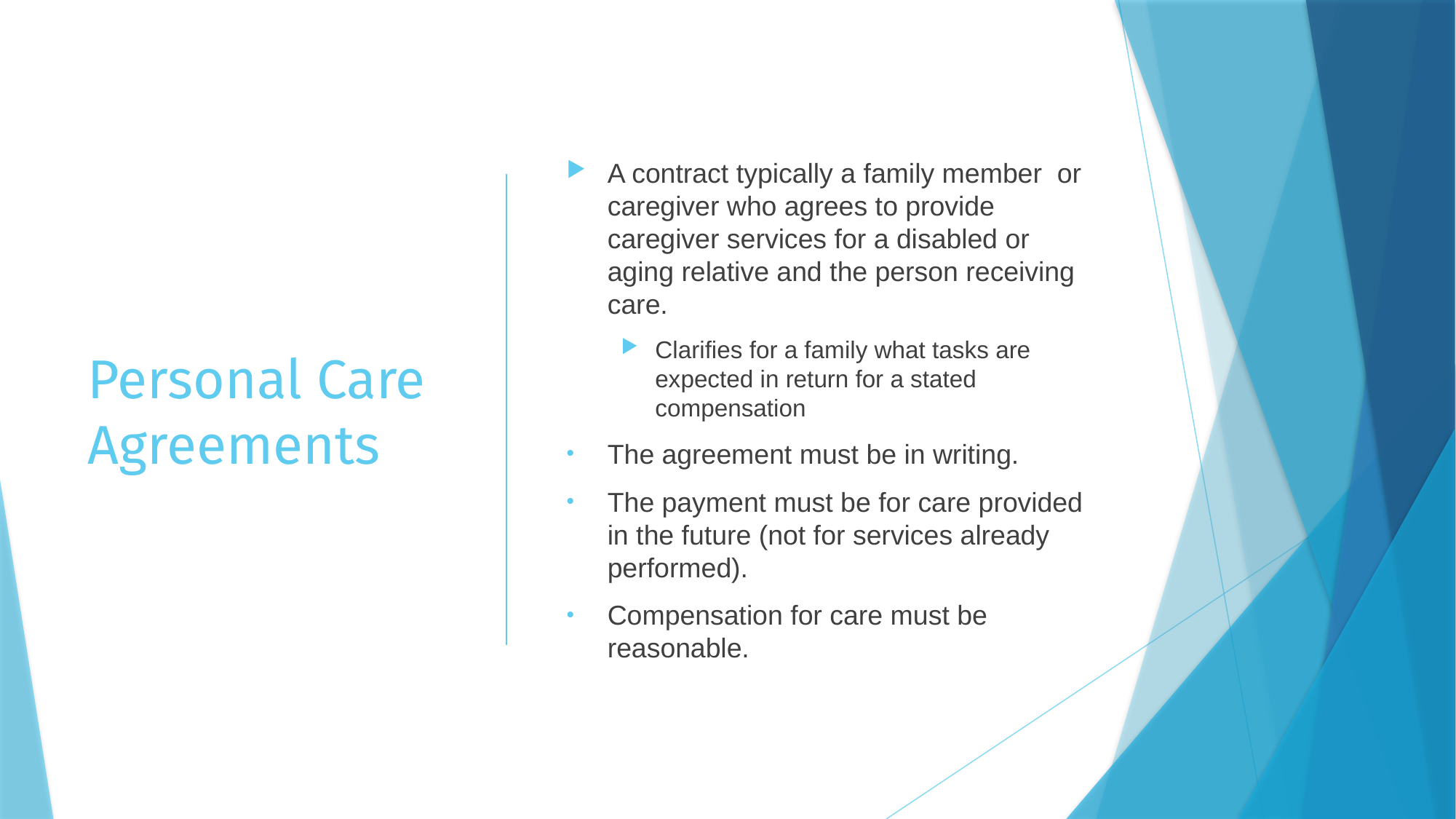

# Personal Care Agreements
A contract typically a family member  or caregiver who agrees to provide caregiver services for a disabled or aging relative and the person receiving care.
Clarifies for a family what tasks are expected in return for a stated compensation
The agreement must be in writing.
The payment must be for care provided in the future (not for services already performed).
Compensation for care must be reasonable.